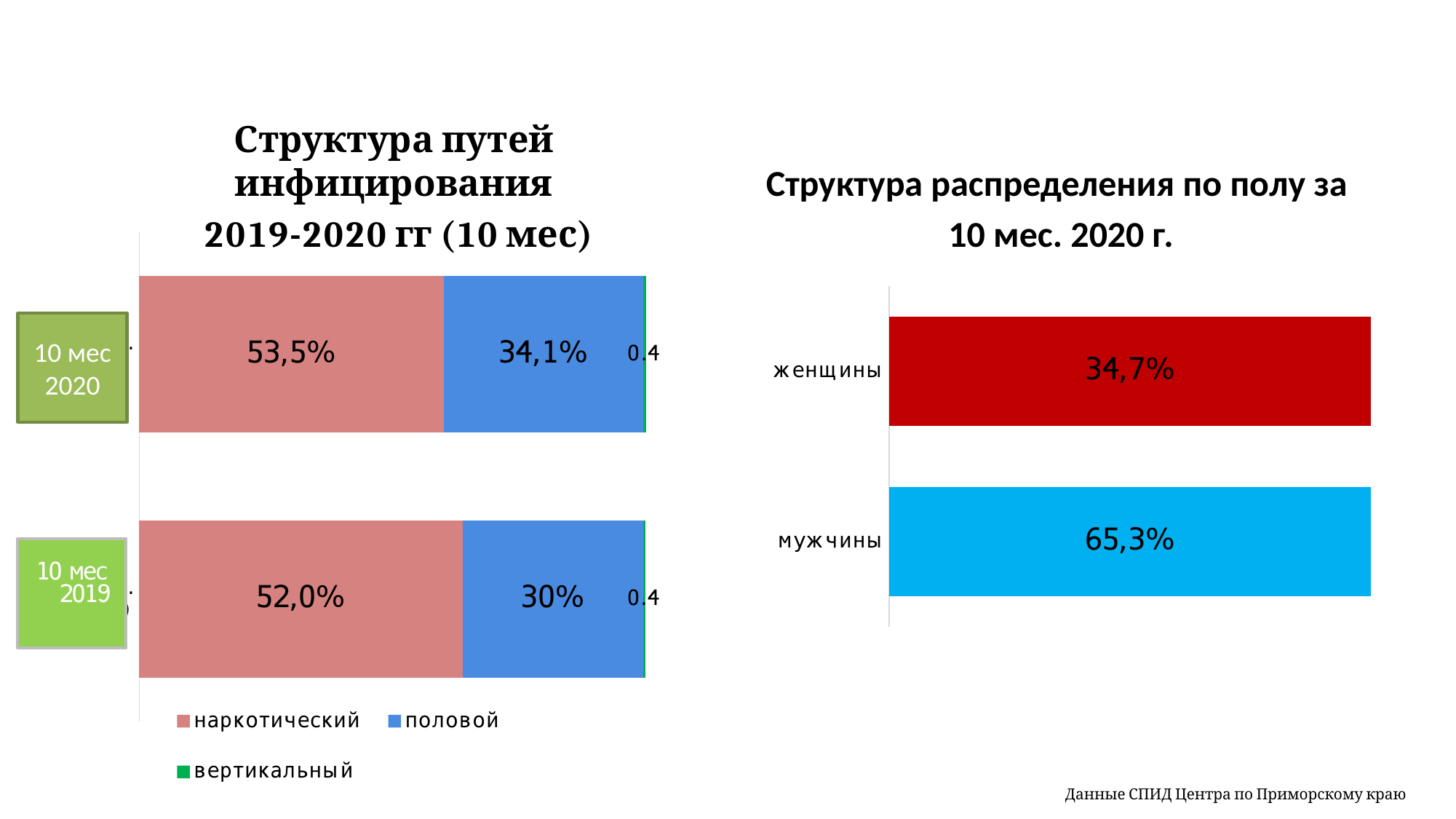

Структура путей инфицирования
 2019-2020 гг (10 мес)
#
Структура распределения по полу за
10 мес. 2020 г.

### Chart

| Category | наркотический | половой | вертикальный |
|---|---|---|---|
| 2019 г.(8мес) | 52.4 | 29.3 | 0.4 |
| 2020 г.(8мес) | 52.6 | 34.5 | 0.4 |

### Chart

| Category | Столбец1 |
|---|---|
| мужчины | 67.0 |
| женщины | 33.0 |

10 мес 2020
 Данные СПИД Центра по Приморскому краю